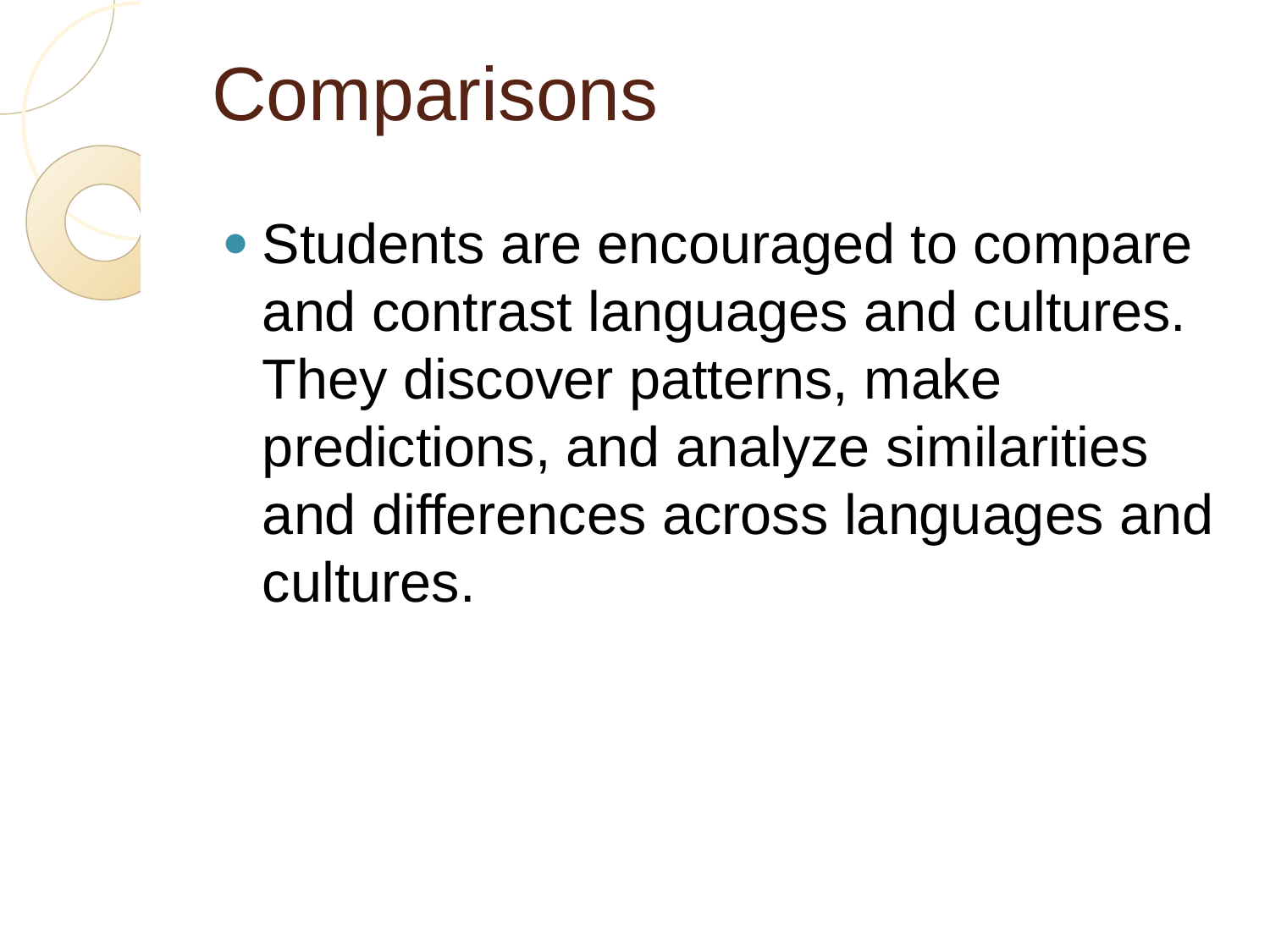

# Comparisons
Students are encouraged to compare and contrast languages and cultures. They discover patterns, make predictions, and analyze similarities and differences across languages and cultures.